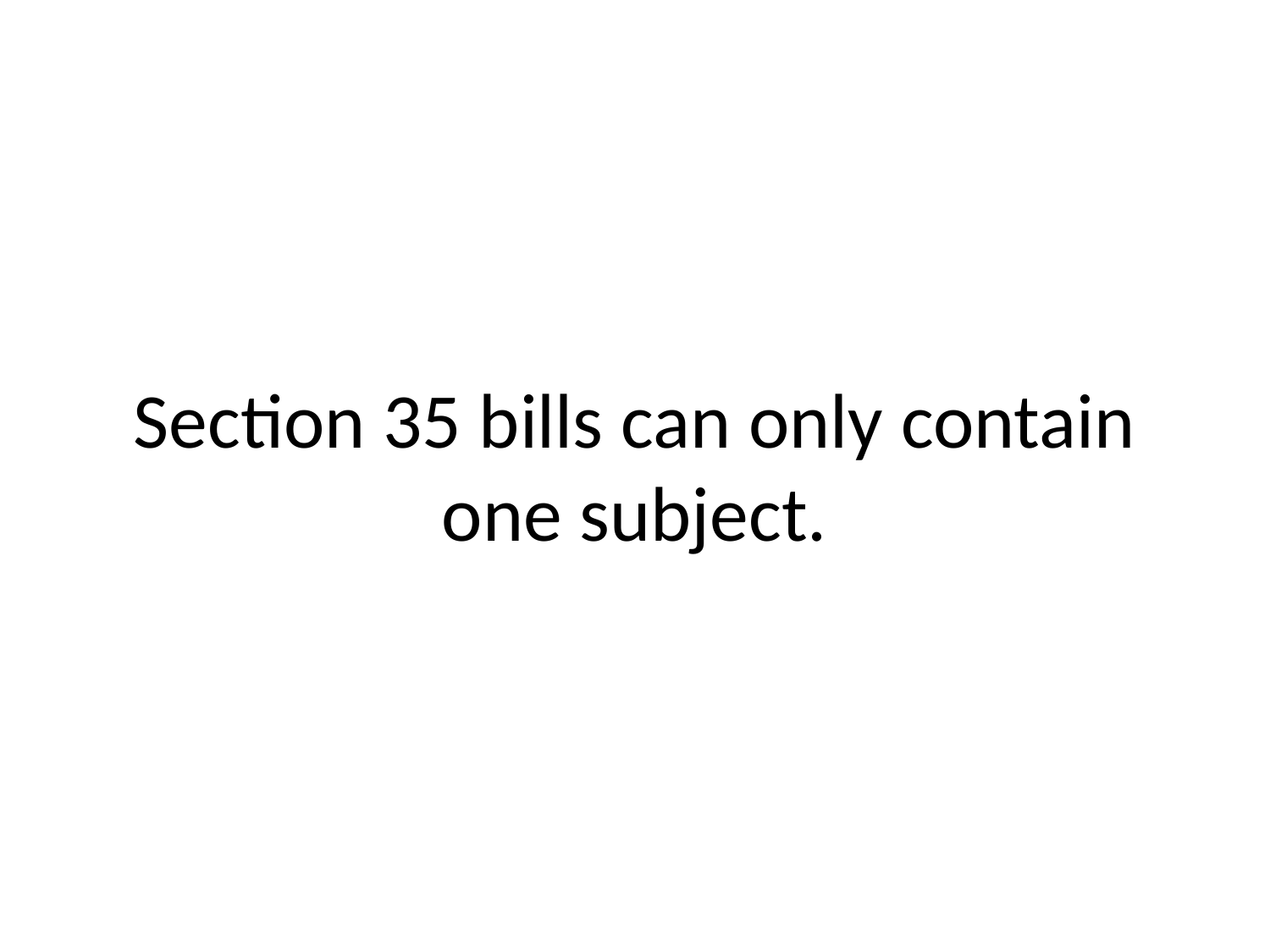

# Section 35 bills can only contain one subject.